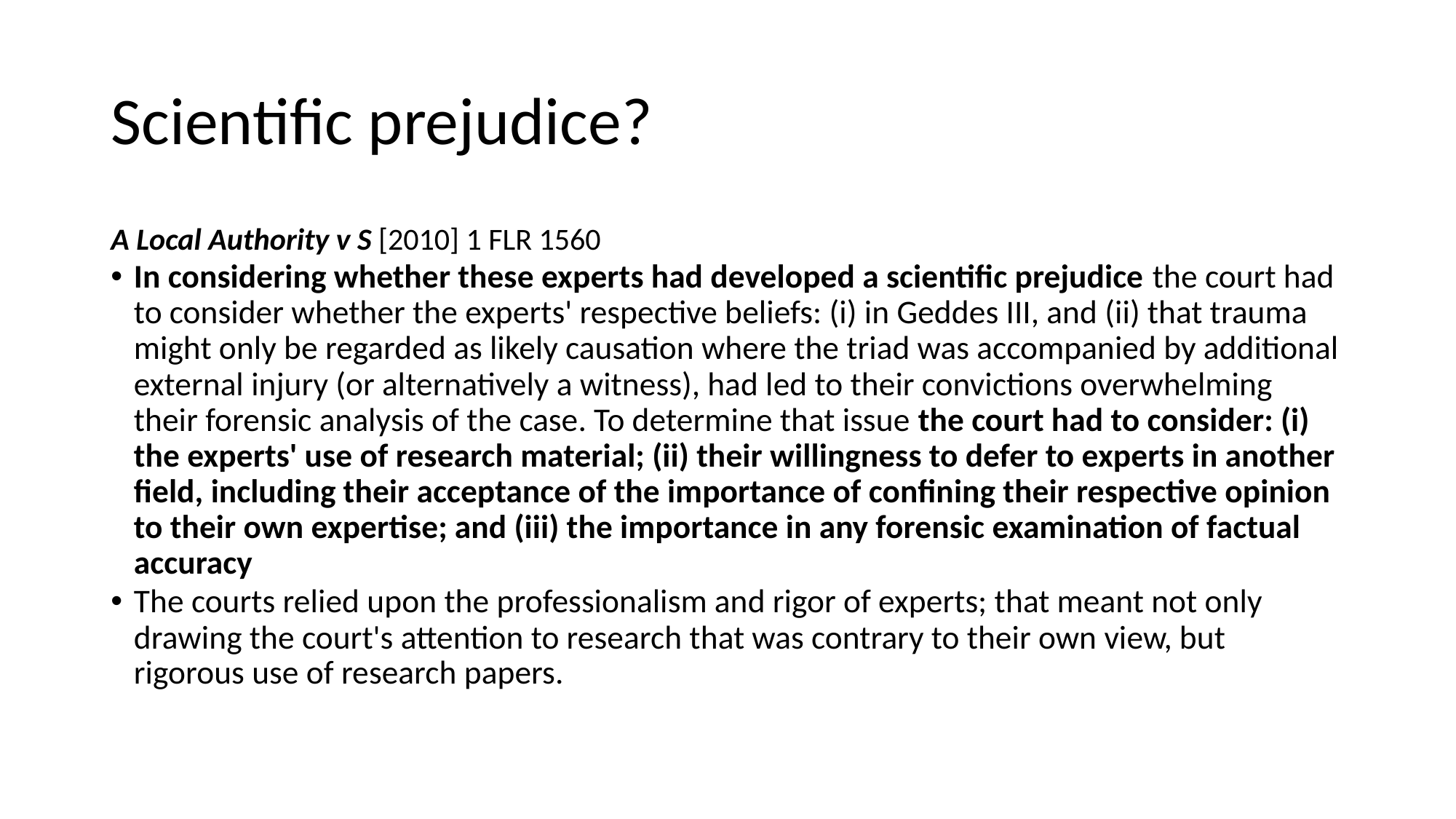

# Scientific prejudice?
A Local Authority v S [2010] 1 FLR 1560
In considering whether these experts had developed a scientific prejudice the court had to consider whether the experts' respective beliefs: (i) in Geddes III, and (ii) that trauma might only be regarded as likely causation where the triad was accompanied by additional external injury (or alternatively a witness), had led to their convictions overwhelming their forensic analysis of the case. To determine that issue the court had to consider: (i) the experts' use of research material; (ii) their willingness to defer to experts in another field, including their acceptance of the importance of confining their respective opinion to their own expertise; and (iii) the importance in any forensic examination of factual accuracy
The courts relied upon the professionalism and rigor of experts; that meant not only drawing the court's attention to research that was contrary to their own view, but rigorous use of research papers.